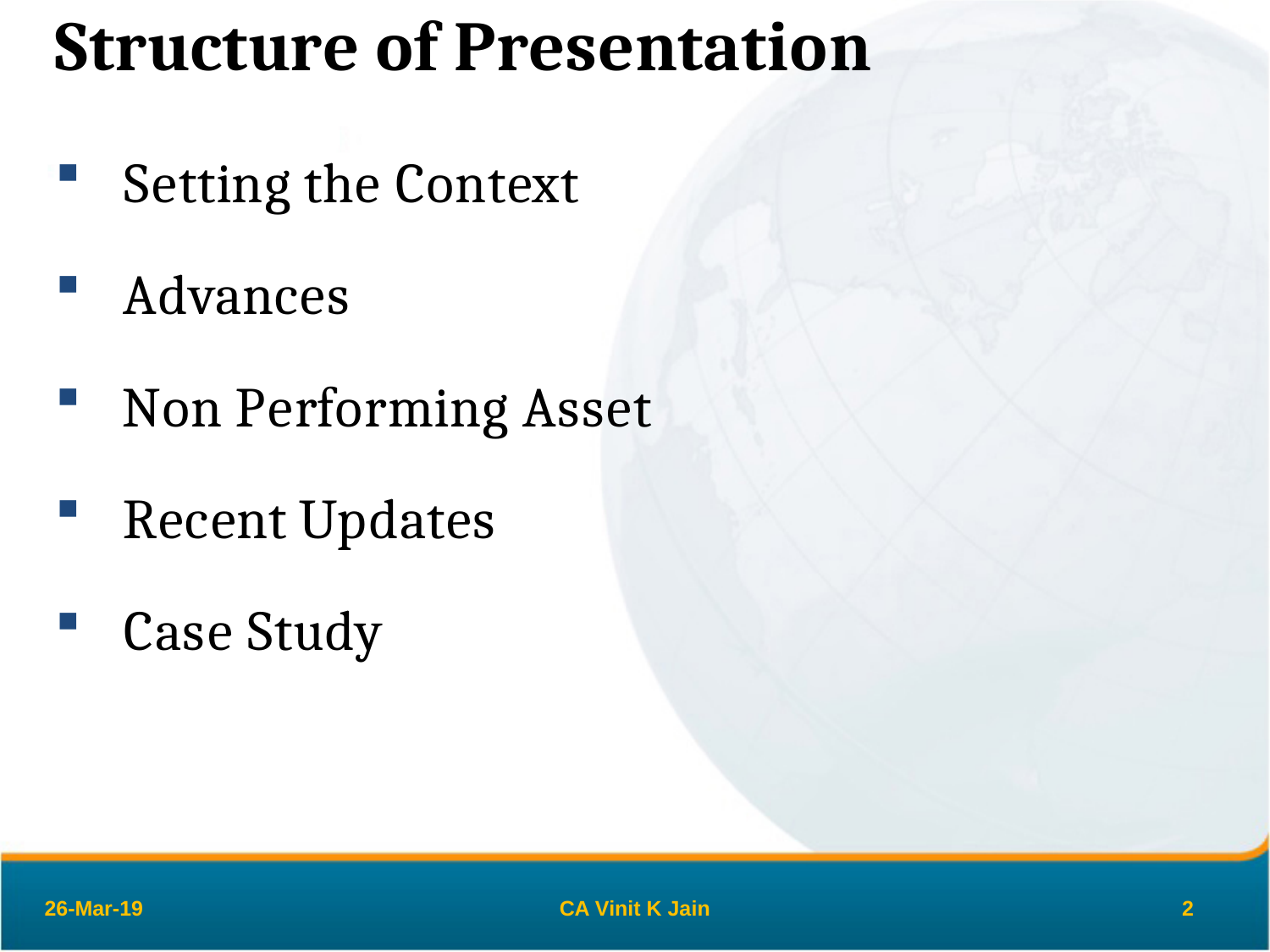

# Structure of Presentation
Setting the Context
Advances
Non Performing Asset
Recent Updates
Case Study

26-Mar-19
CA Vinit K Jain
2